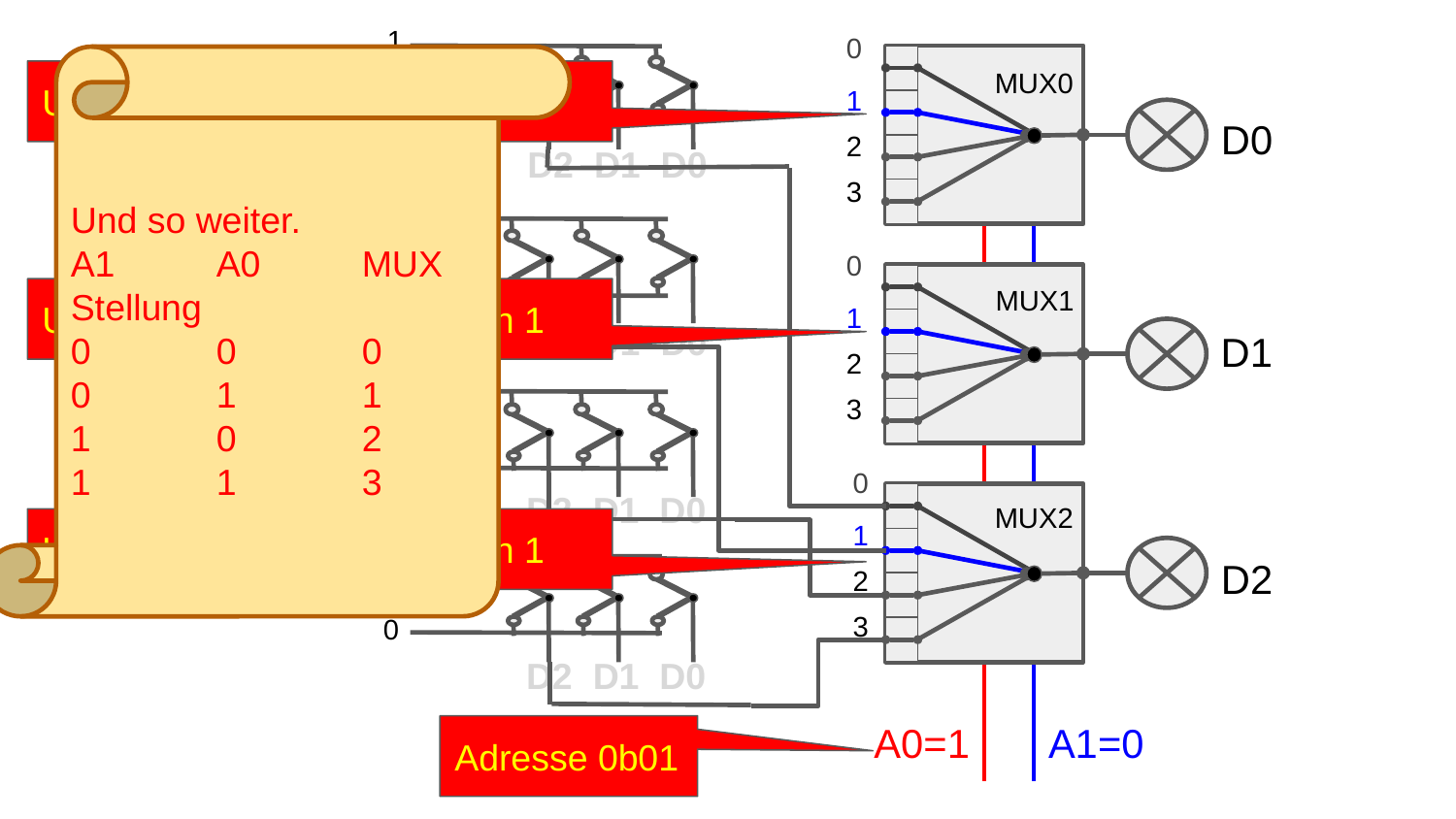

1
0
1
2
3
0
1
2
3
0
1
2
3

Und so weiter.
A1 	A0	MUX Stellung
0	0	0
0	1	1
1	0	2
1	1	3
MUX0
MUX1
MUX2
Umschalter MUX0 in Position 1
0

D0

D2  D1  D0

1
0

Umschalter MUX1 in Position 1

D2  D1  D0
D1

1

0
D2  D1  D0

Umschalter MUX2 in Position 1
1

D2

0

D2  D1  D0
A0=1
A1=0
Adresse 0b01